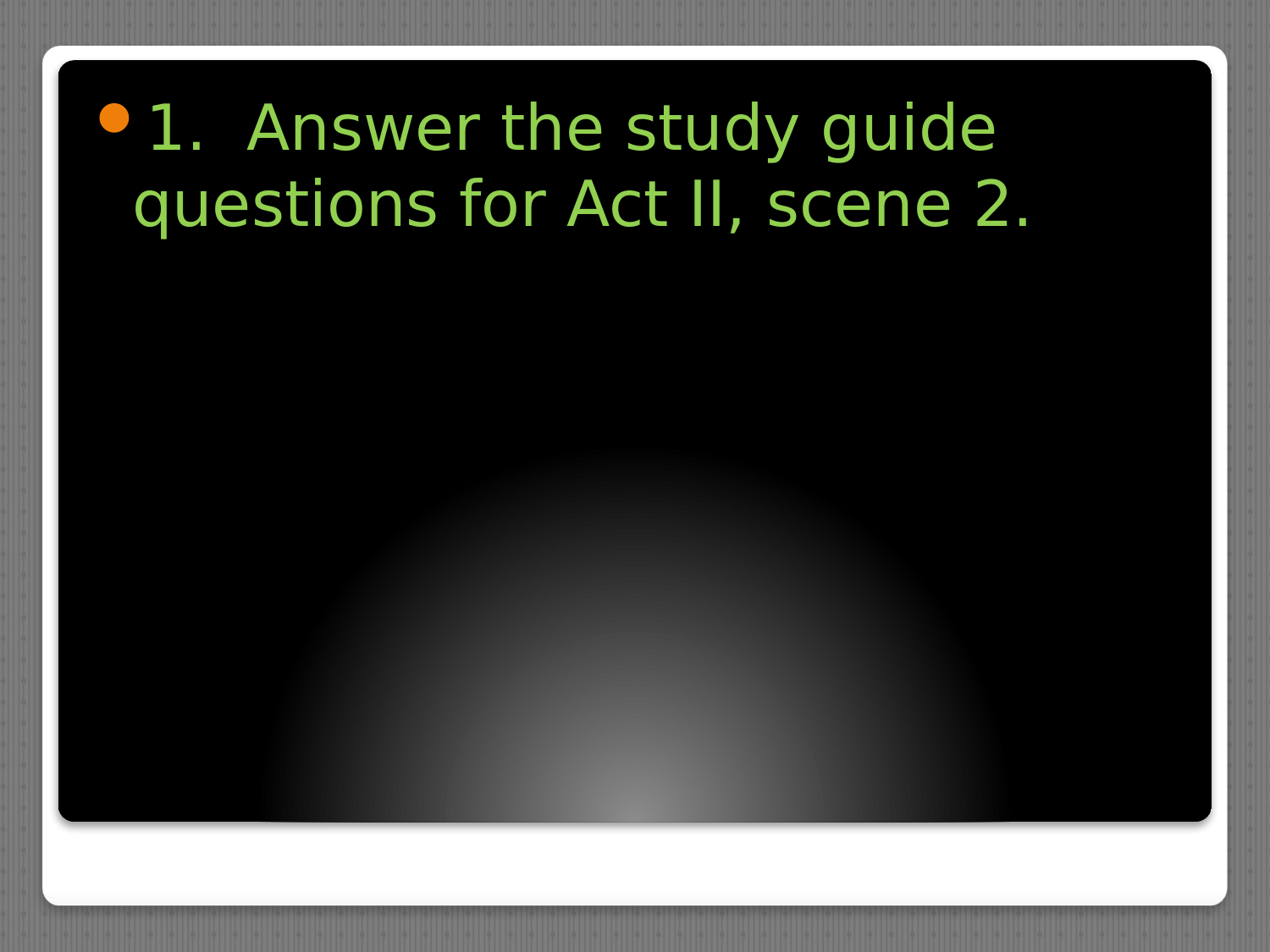

1.  Answer the study guide questions for Act II, scene 2.

#